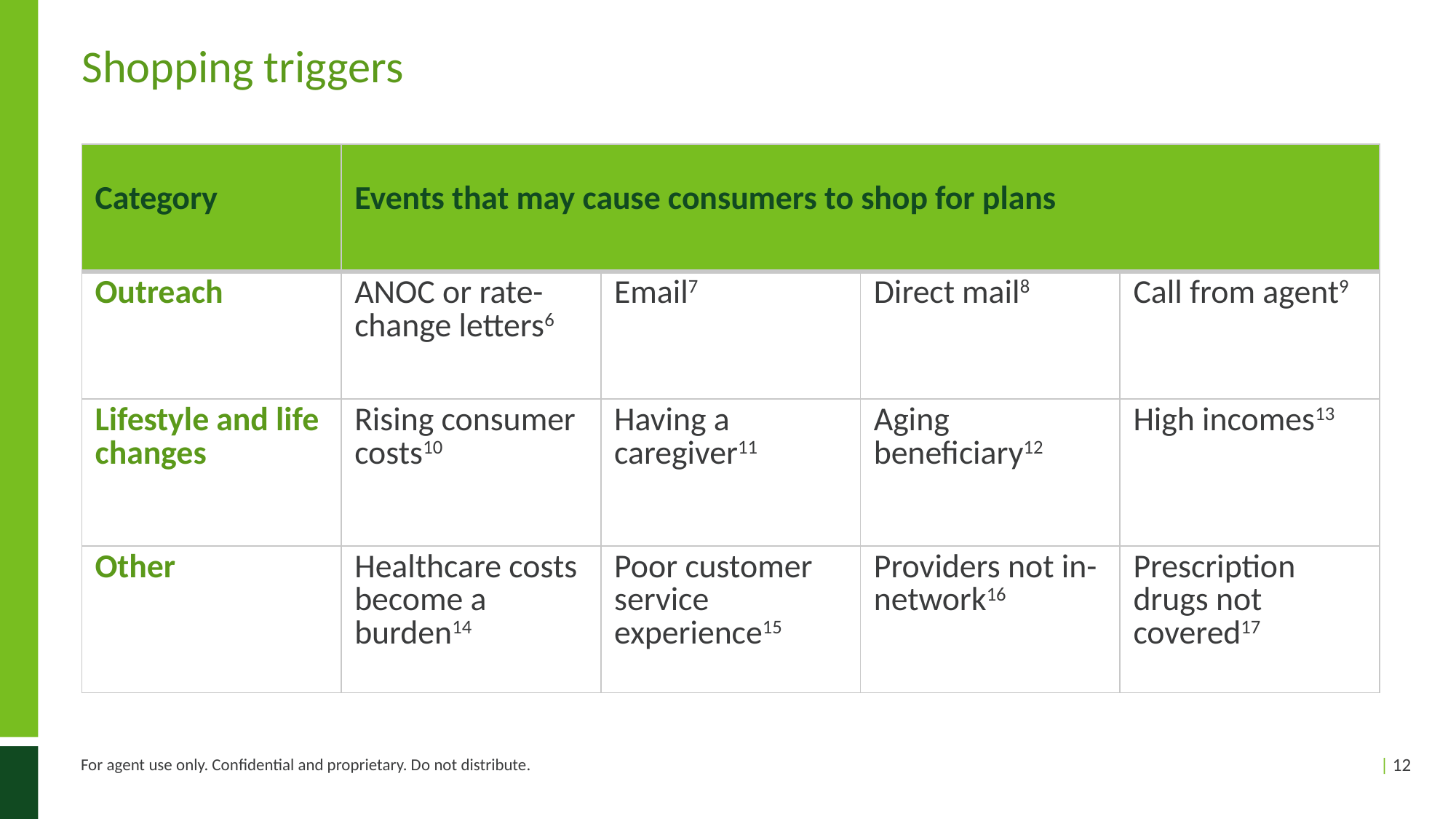

# Shopping triggers
| Category | Events that may cause consumers to shop for plans |  |  |  |
| --- | --- | --- | --- | --- |
| Outreach | ANOC or rate-change letters6 | Email7 | Direct mail8 | Call from agent9 |
| Lifestyle and life changes | Rising consumer costs10 | Having a caregiver11 | Aging beneficiary12 | High incomes13 |
| Other | Healthcare costs become a burden14 | Poor customer service experience15 | Providers not in-network16 | Prescription drugs not covered17 |